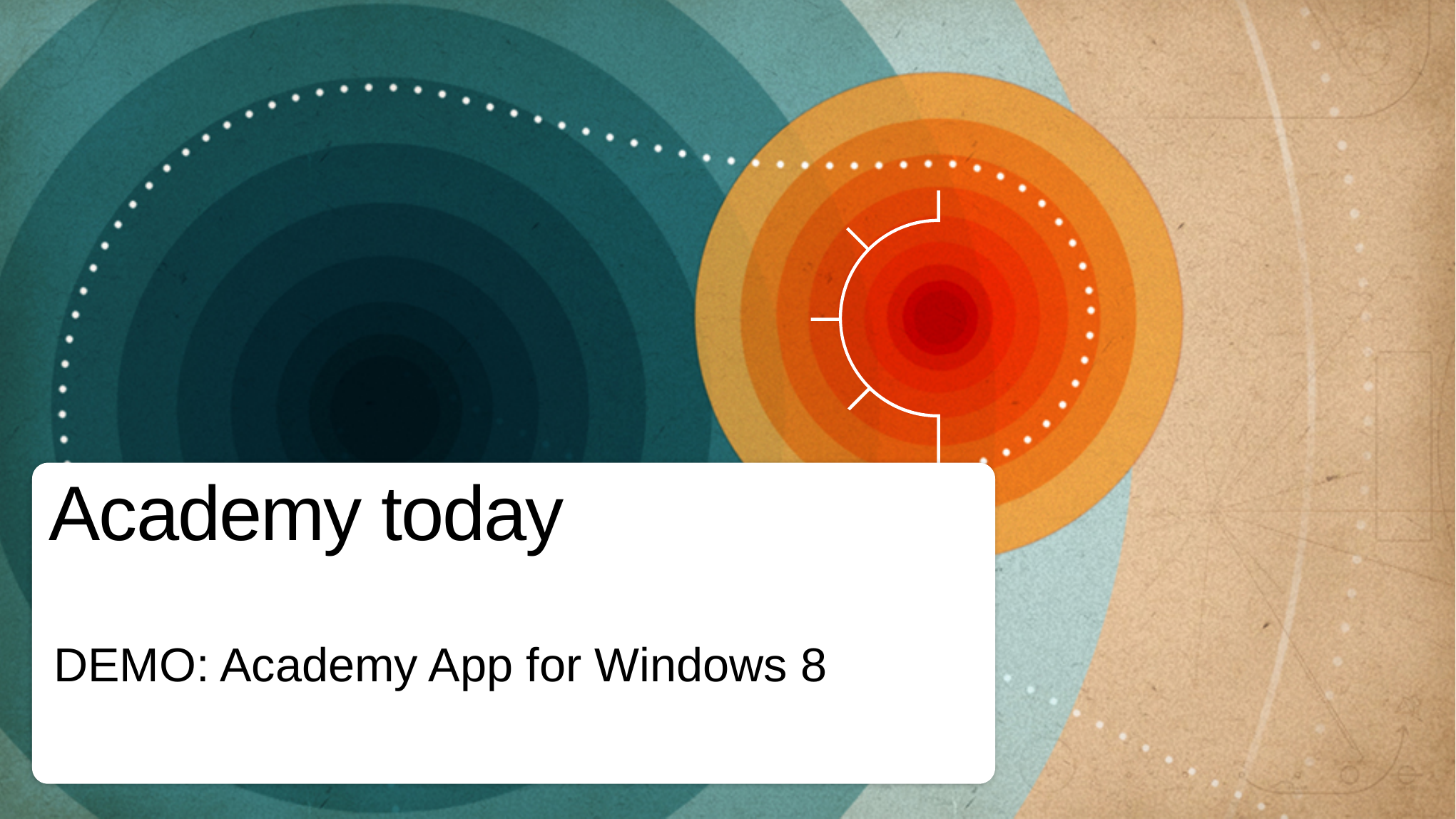

# Academy today
DEMO: Academy App for Windows 8